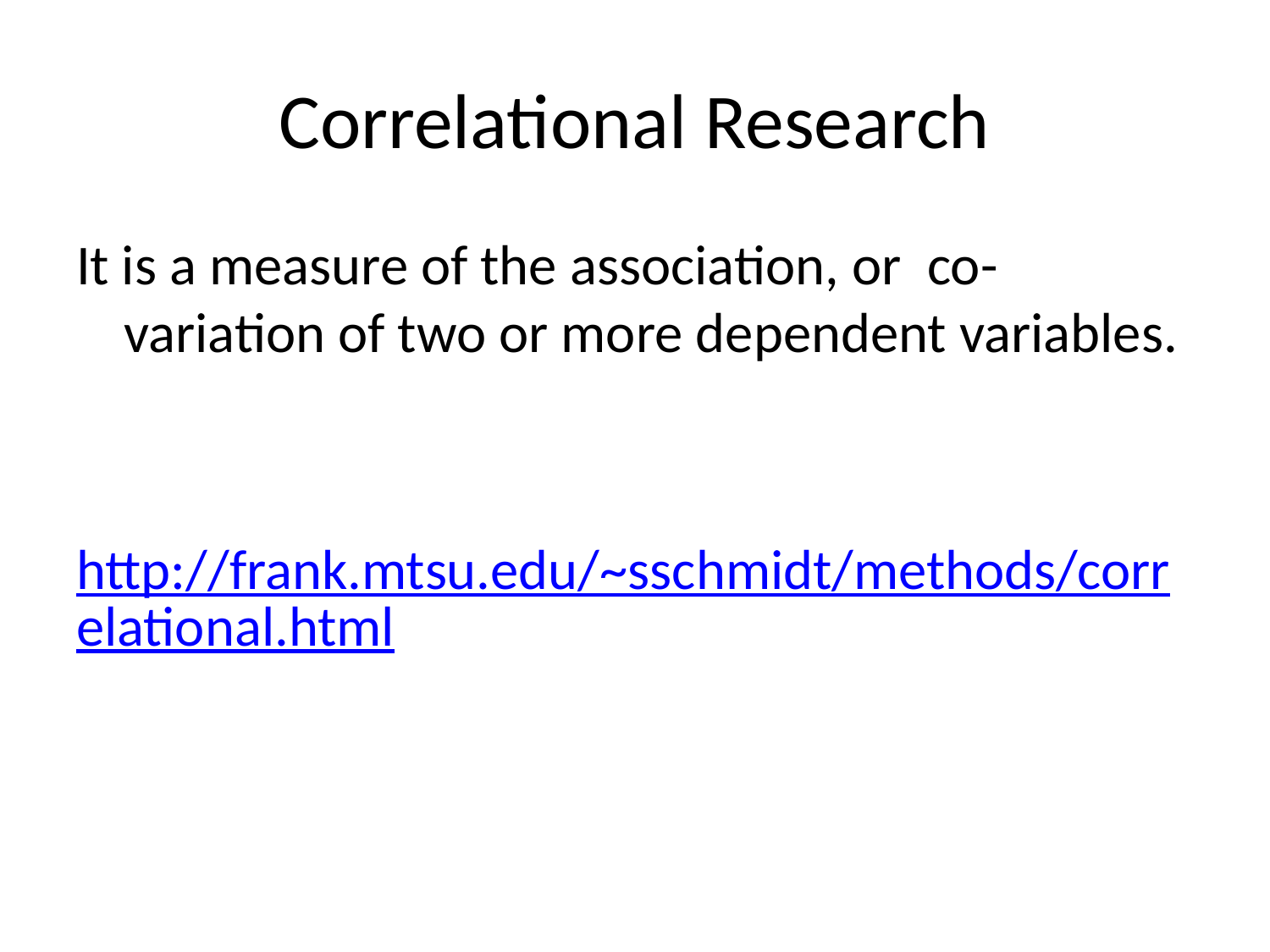

# Correlational Research
It is a measure of the association, or  co-variation of two or more dependent variables.

http://frank.mtsu.edu/~sschmidt/methods/correlational.html